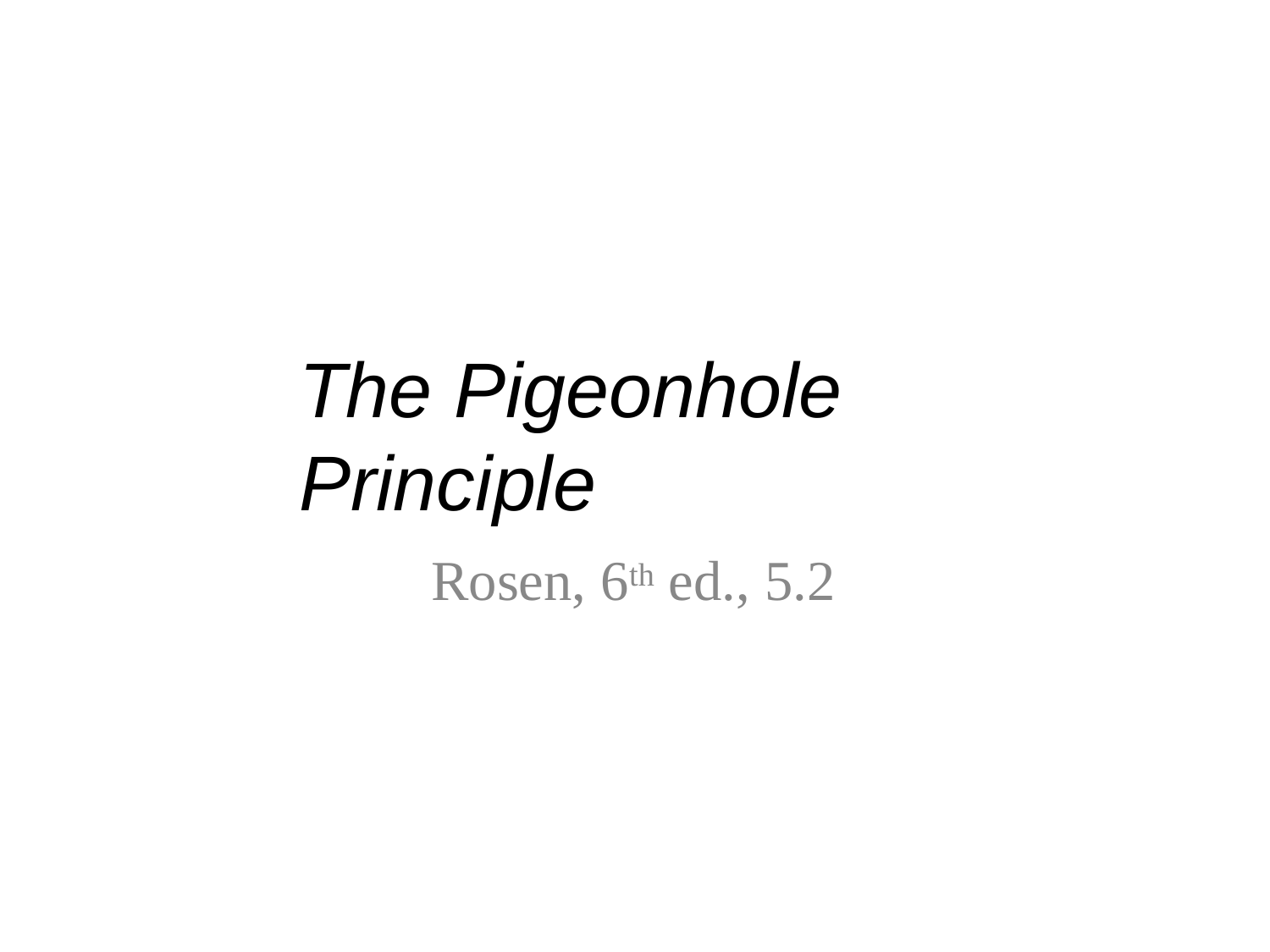

The Pigeonhole Principle
Rosen, 6th ed., 5.2